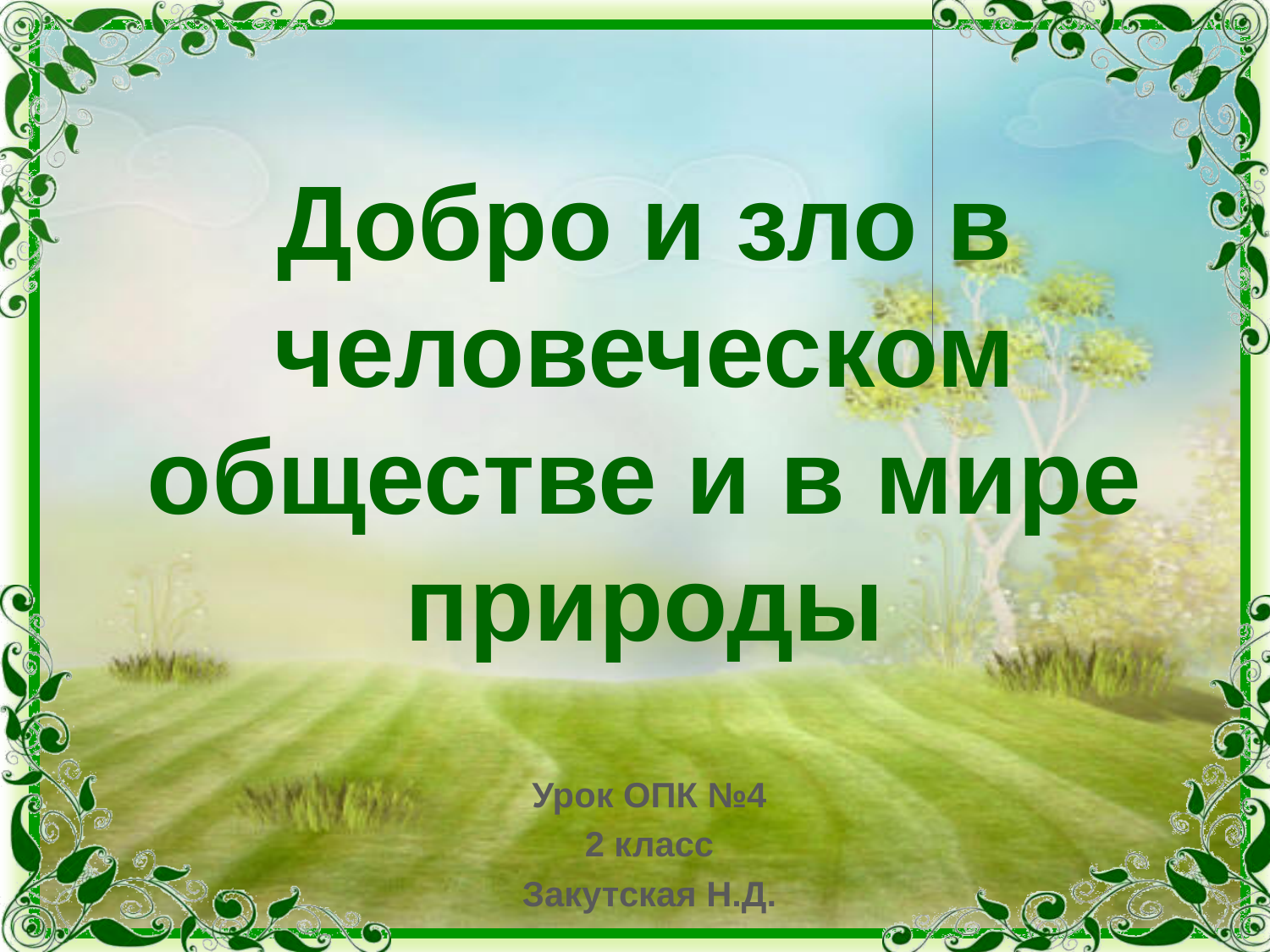

# Добро и зло в человеческом обществе и в мире природы
Урок ОПК №4
2 класс
Закутская Н.Д.